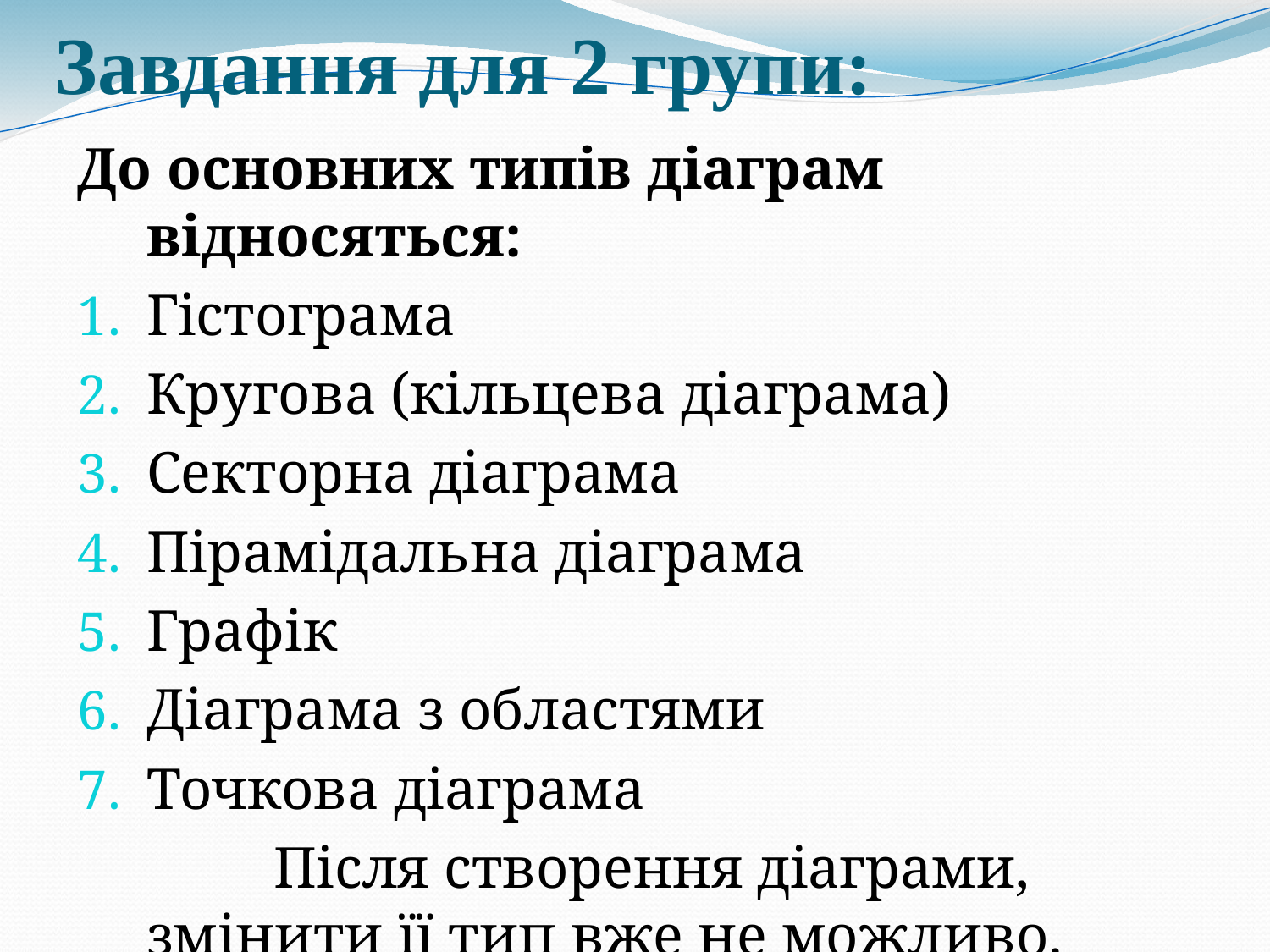

# Завдання для 2 групи:
До основних типів діаграм відносяться:
Гістограма
Кругова (кільцева діаграма)
Секторна діаграма
Пірамідальна діаграма
Графік
Діаграма з областями
Точкова діаграма
		Після створення діаграми, змінити її тип вже не можливо.